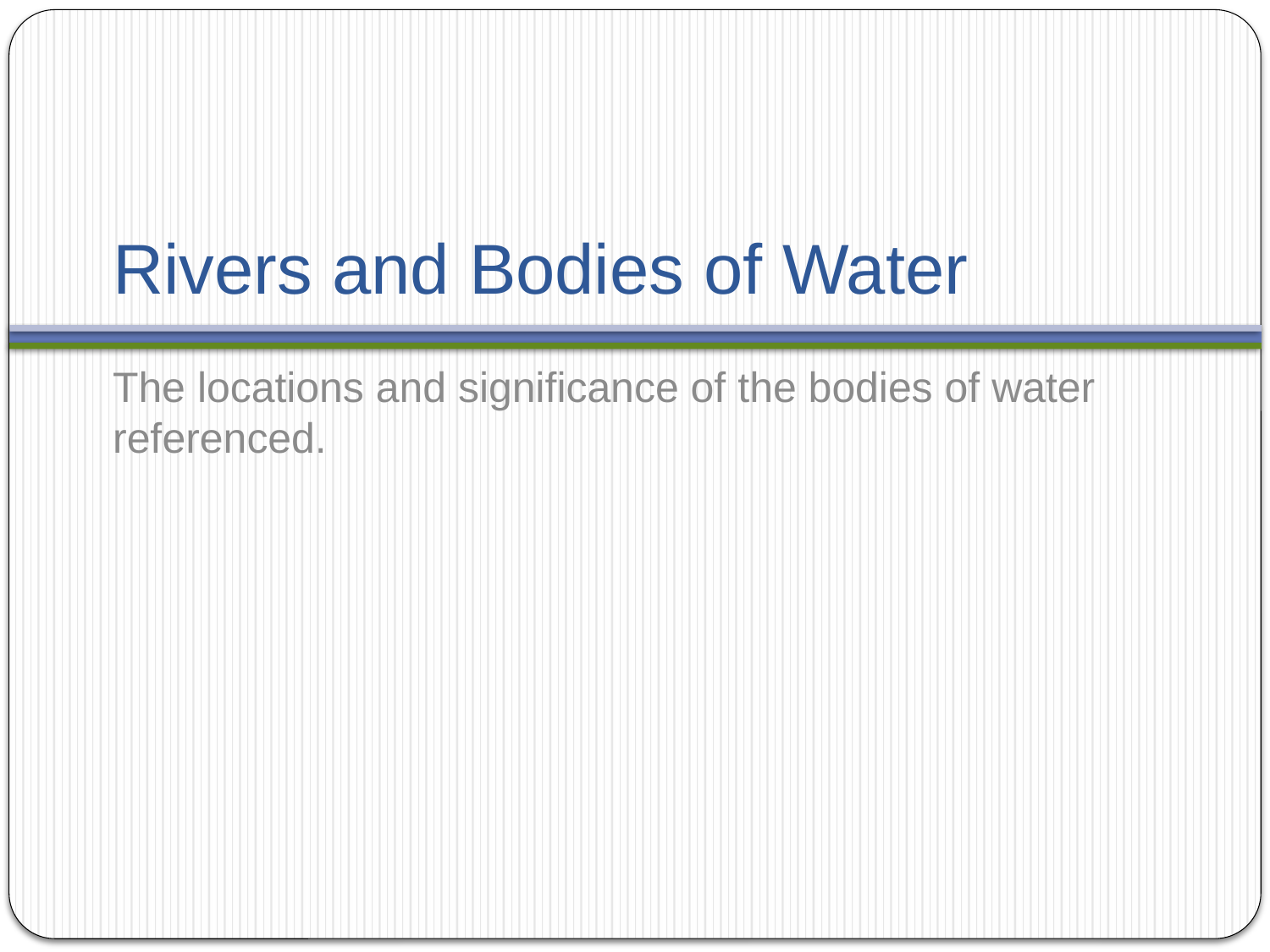

# Rivers and Bodies of Water
The locations and significance of the bodies of water referenced.